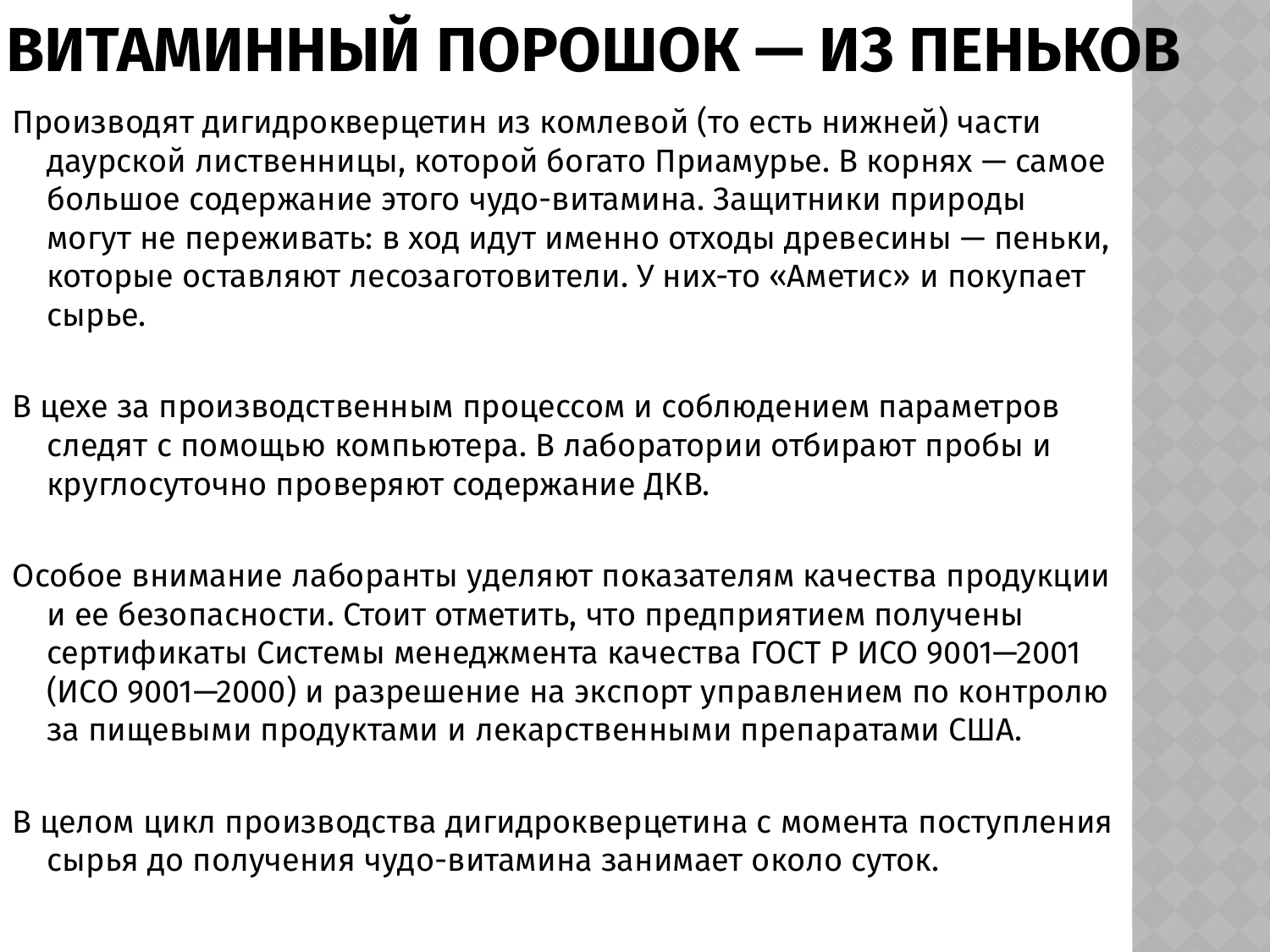

# Витаминный порошок — из пеньков
Производят дигидрокверцетин из комлевой (то есть нижней) части даурской лиственницы, которой богато Приамурье. В корнях — самое большое содержание этого чудо-витамина. Защитники природы могут не переживать: в ход идут именно отходы древесины — пеньки, которые оставляют лесозаготовители. У них-то «Аметис» и покупает сырье.

В цехе за производственным процессом и соблюдением параметров следят с помощью компьютера. В лаборатории отбирают пробы и круглосуточно проверяют содержание ДКВ.

Особое внимание лаборанты уделяют показателям качества продукции и ее безопасности. Стоит отметить, что предприятием получены сертификаты Системы менеджмента качества ГОСТ Р ИСО 9001—2001 (ИСО 9001—2000) и разрешение на экспорт управлением по контролю за пищевыми продуктами и лекарственными препаратами США.

В целом цикл производства дигидрокверцетина с момента поступления сырья до получения чудо-витамина занимает около суток.